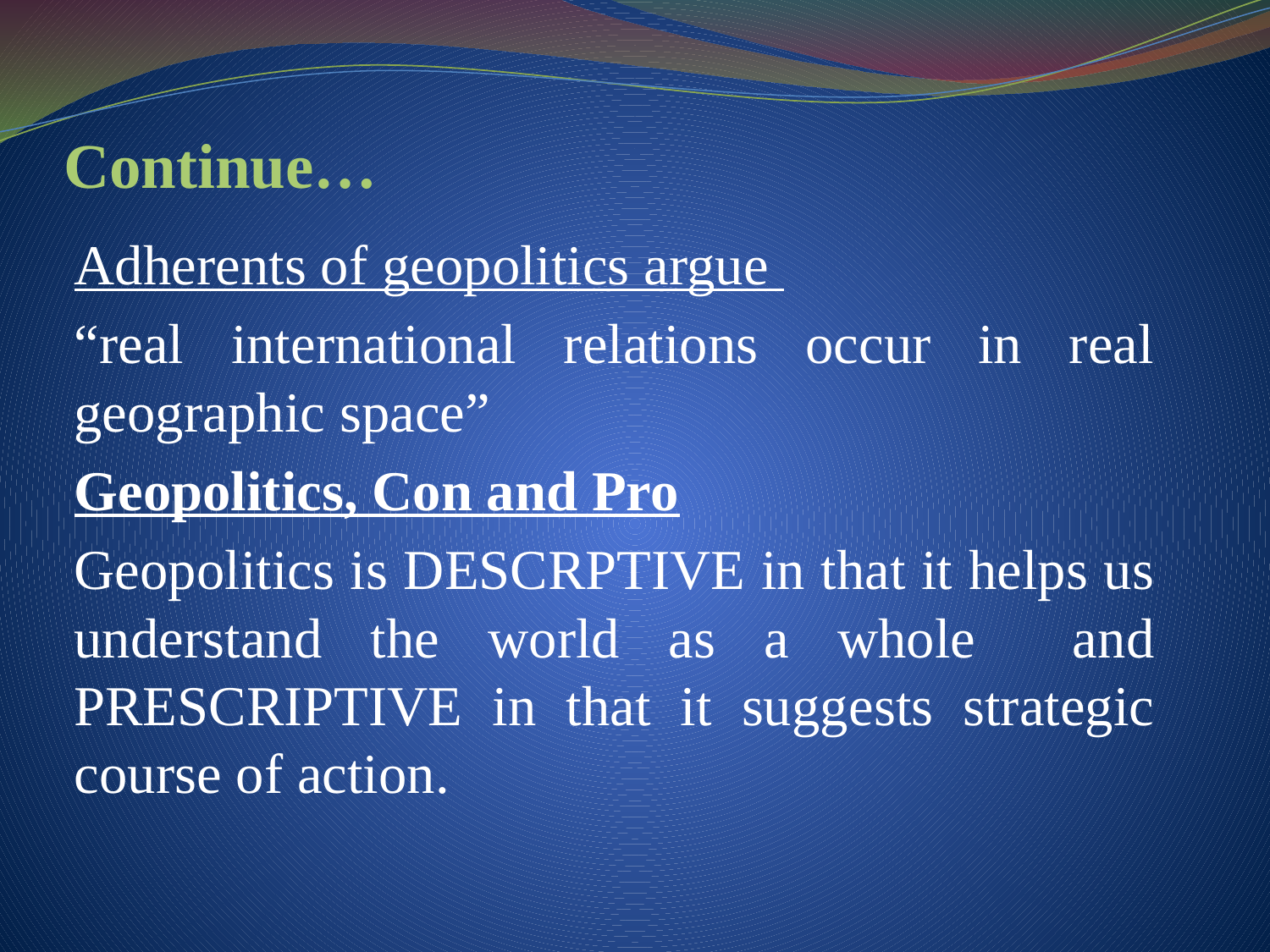

# Continue…
Adherents of geopolitics argue
“real international relations occur in real geographic space”
Geopolitics, Con and Pro
Geopolitics is DESCRPTIVE in that it helps us understand the world as a whole  and PRESCRIPTIVE in that it suggests strategic course of action.